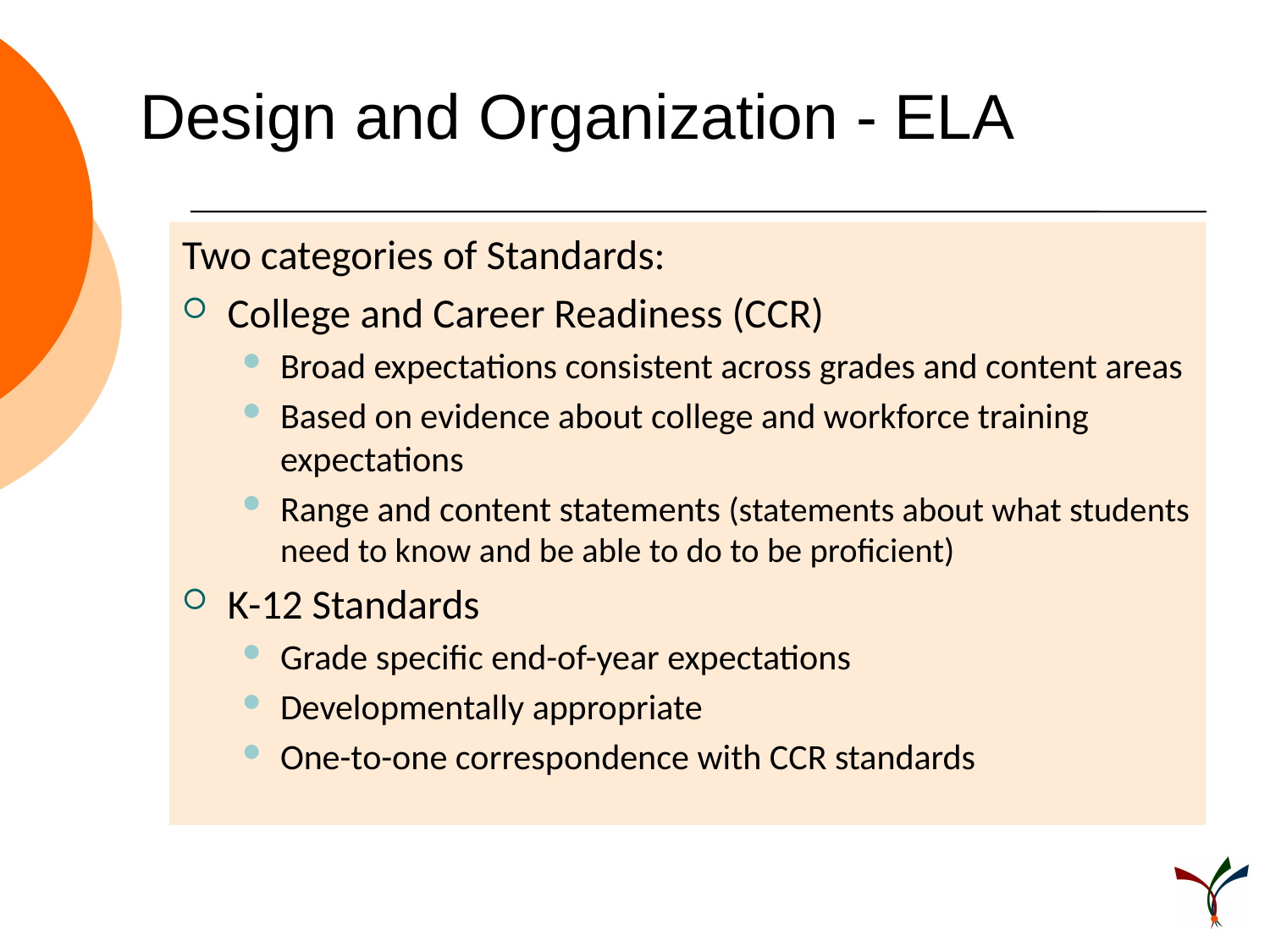

# Design and Organization - ELA
Two categories of Standards:
College and Career Readiness (CCR)
Broad expectations consistent across grades and content areas
Based on evidence about college and workforce training expectations
Range and content statements (statements about what students need to know and be able to do to be proficient)
K-12 Standards
Grade specific end-of-year expectations
Developmentally appropriate
One-to-one correspondence with CCR standards